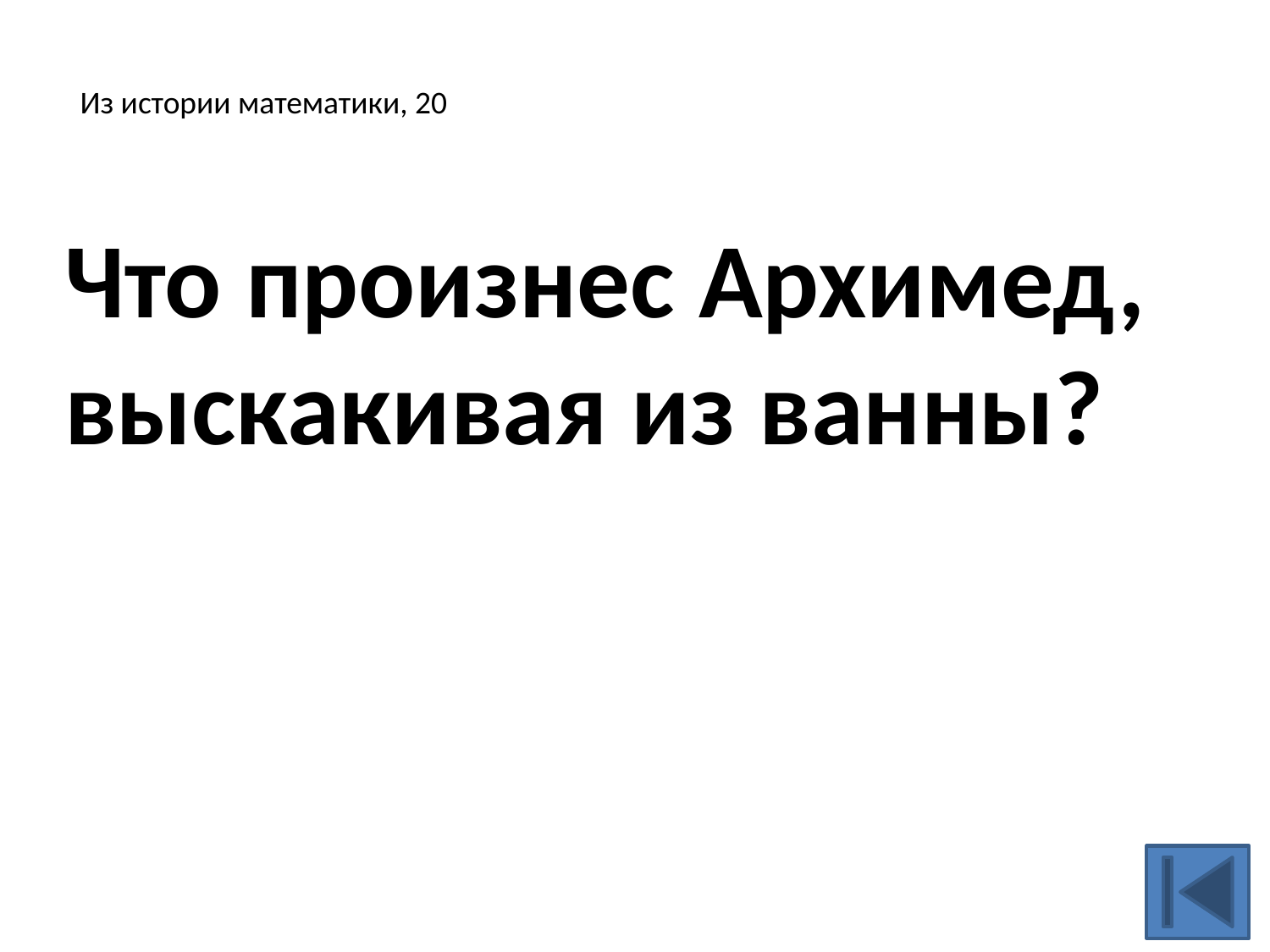

Из истории математики, 20
Что произнес Архимед,
выскакивая из ванны?